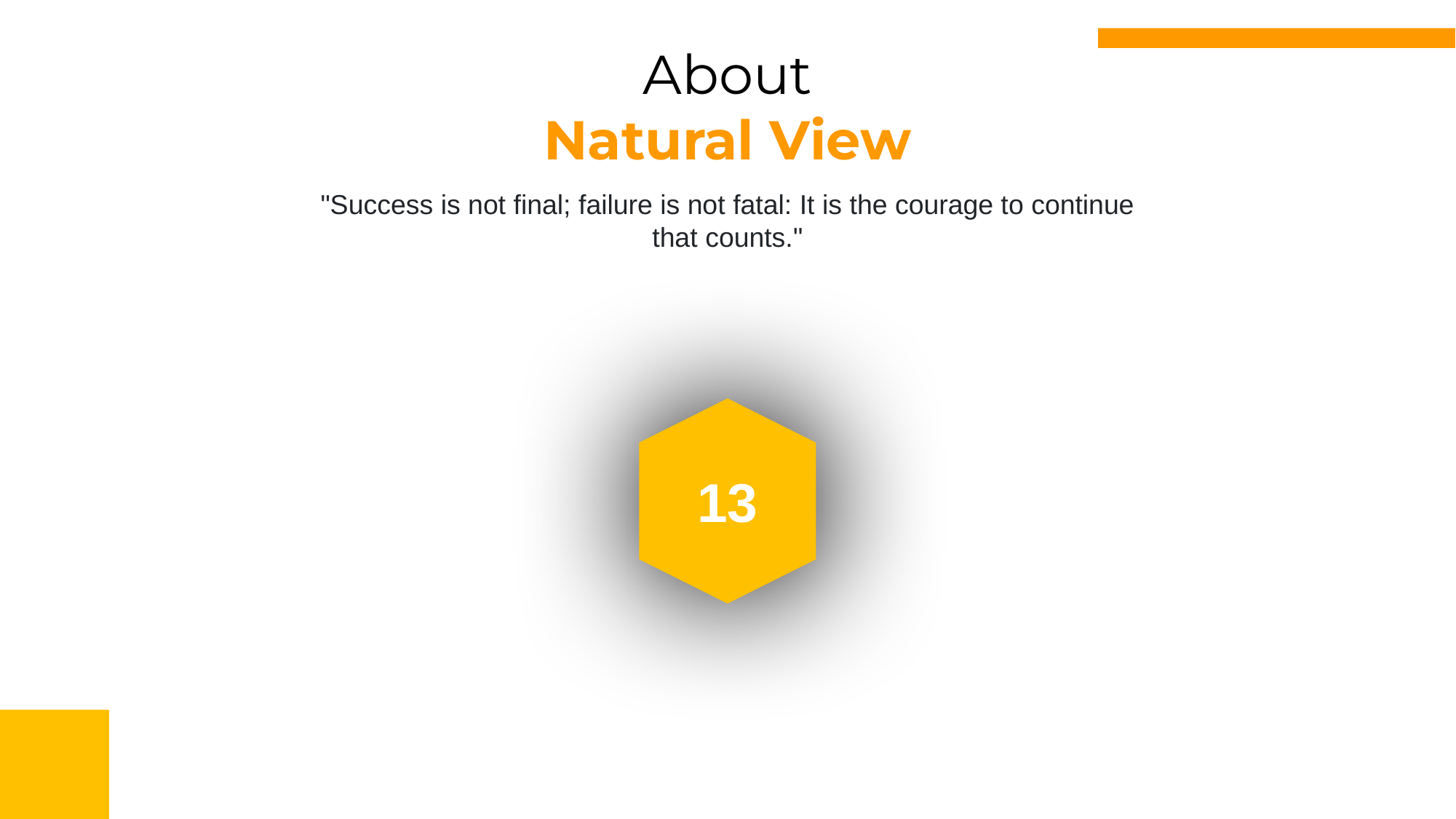

About
Natural View
"Success is not final; failure is not fatal: It is the courage to continue that counts."

13